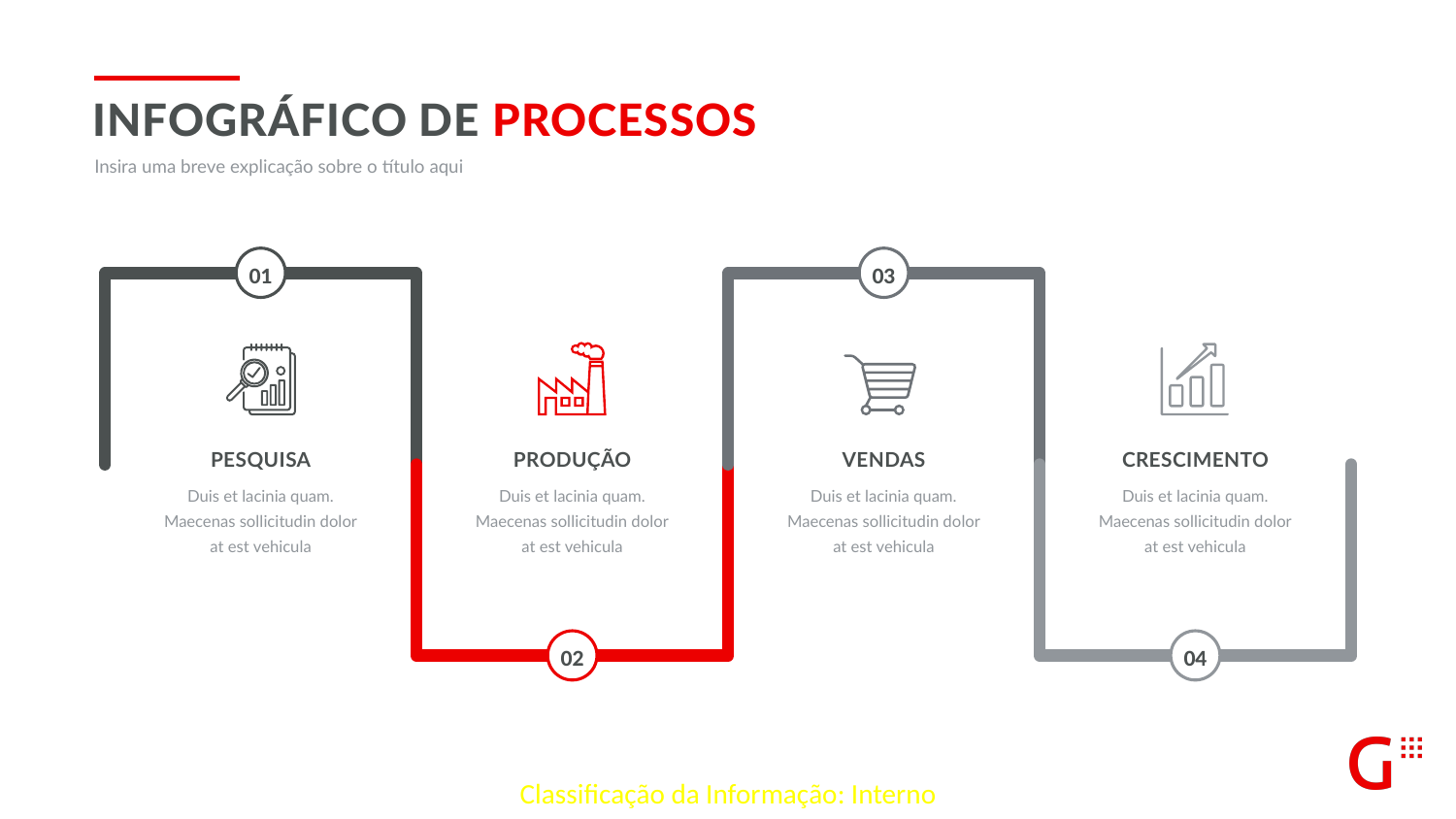

Infográfico de processos
Insira uma breve explicação sobre o título aqui

01

03

pesquisa
Duis et lacinia quam. Maecenas sollicitudin dolor at est vehicula
produção
Duis et lacinia quam. Maecenas sollicitudin dolor at est vehicula
vendas
Duis et lacinia quam. Maecenas sollicitudin dolor at est vehicula
crescimento
Duis et lacinia quam. Maecenas sollicitudin dolor at est vehicula

02

04